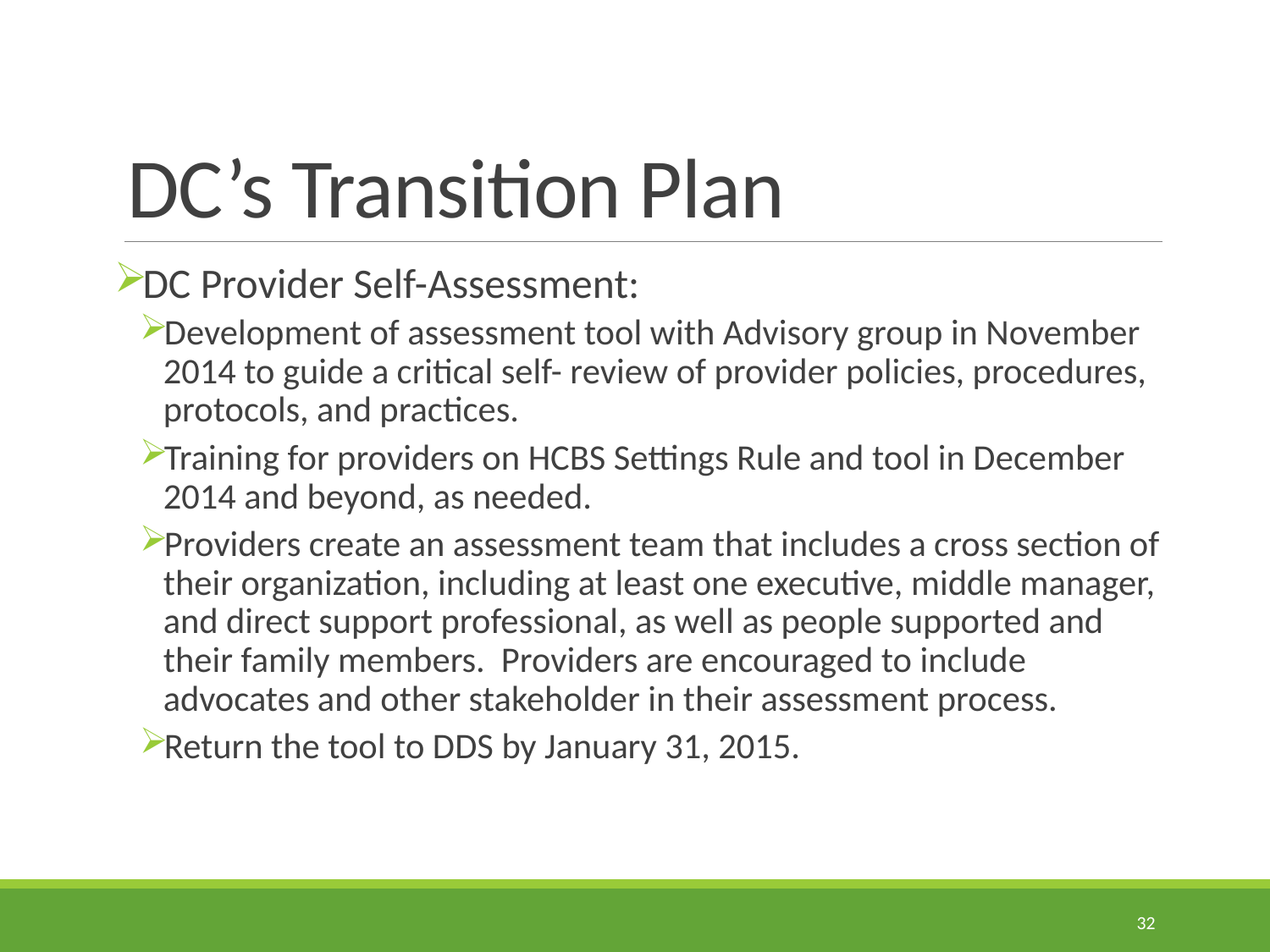

# DC’s Transition Plan
DC Provider Self-Assessment:
Development of assessment tool with Advisory group in November 2014 to guide a critical self- review of provider policies, procedures, protocols, and practices.
Training for providers on HCBS Settings Rule and tool in December 2014 and beyond, as needed.
Providers create an assessment team that includes a cross section of their organization, including at least one executive, middle manager, and direct support professional, as well as people supported and their family members.  Providers are encouraged to include advocates and other stakeholder in their assessment process.
Return the tool to DDS by January 31, 2015.

32